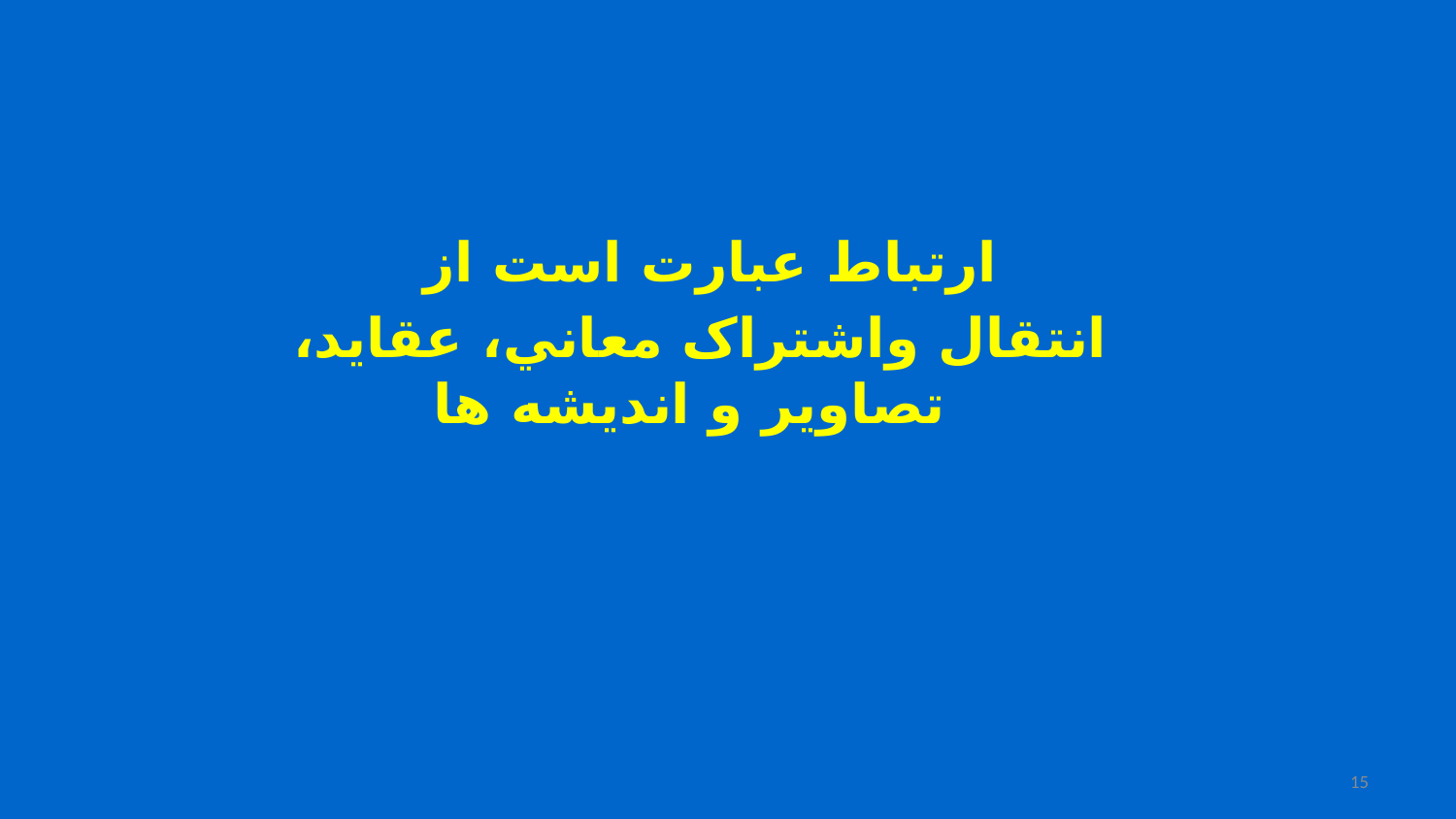

ارتباط عبارت است از
 انتقال واشتراک معاني، عقايد، تصاوير و انديشه ها

15